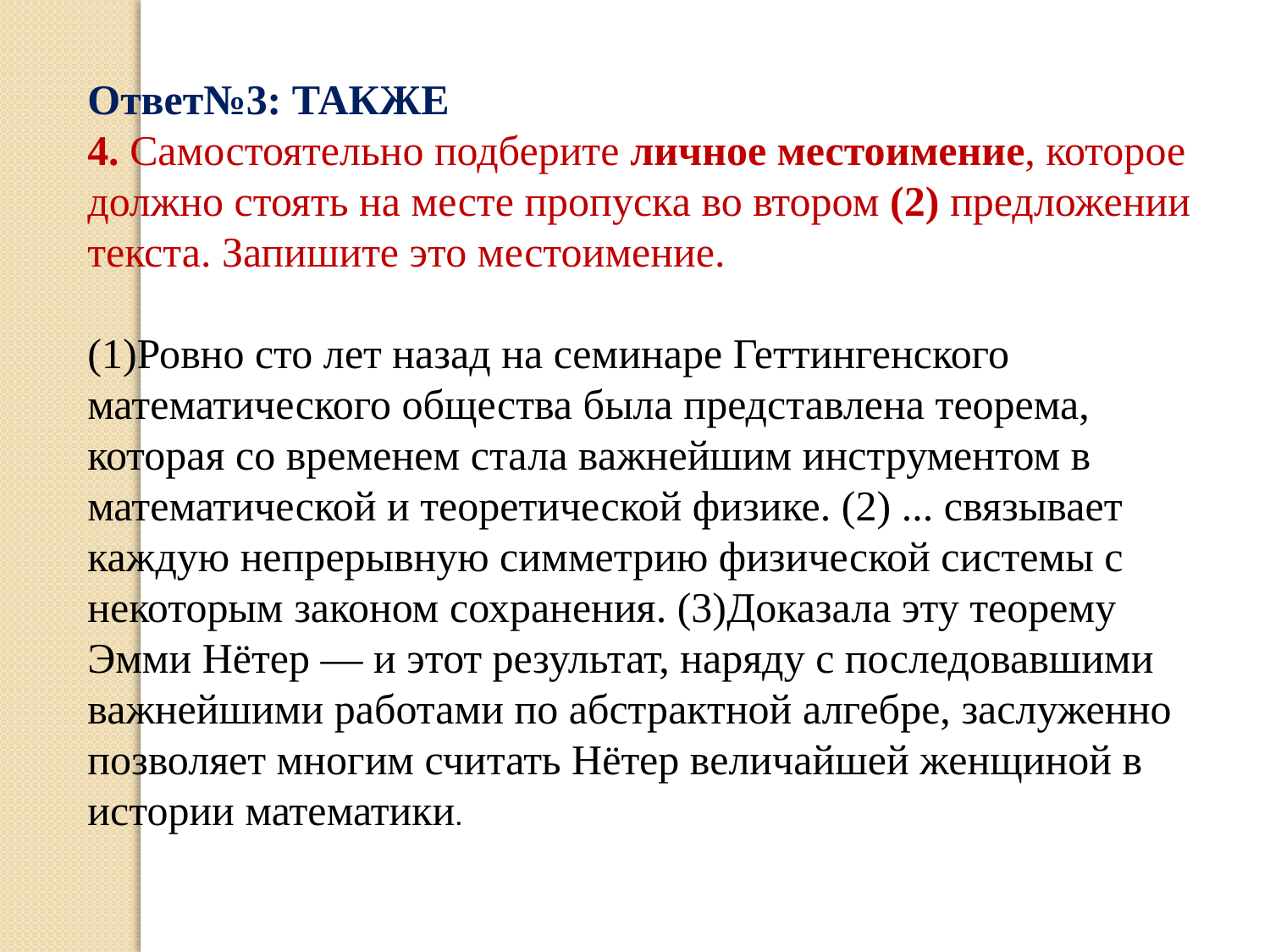

Ответ№3: ТАКЖЕ
4. Самостоятельно подберите личное местоимение, которое должно стоять на месте пропуска во втором (2) предложении текста. Запишите это местоимение.

(1)Ровно сто лет назад на семинаре Геттингенского математического общества была представлена теорема, которая со временем стала важнейшим инструментом в математической и теоретической физике. (2) ... связывает каждую непрерывную симметрию физической системы с некоторым законом сохранения. (3)Доказала эту теорему Эмми Нётер — и этот результат, наряду с последовавшими важнейшими работами по абстрактной алгебре, заслуженно позволяет многим считать Нётер величайшей женщиной в истории математики.